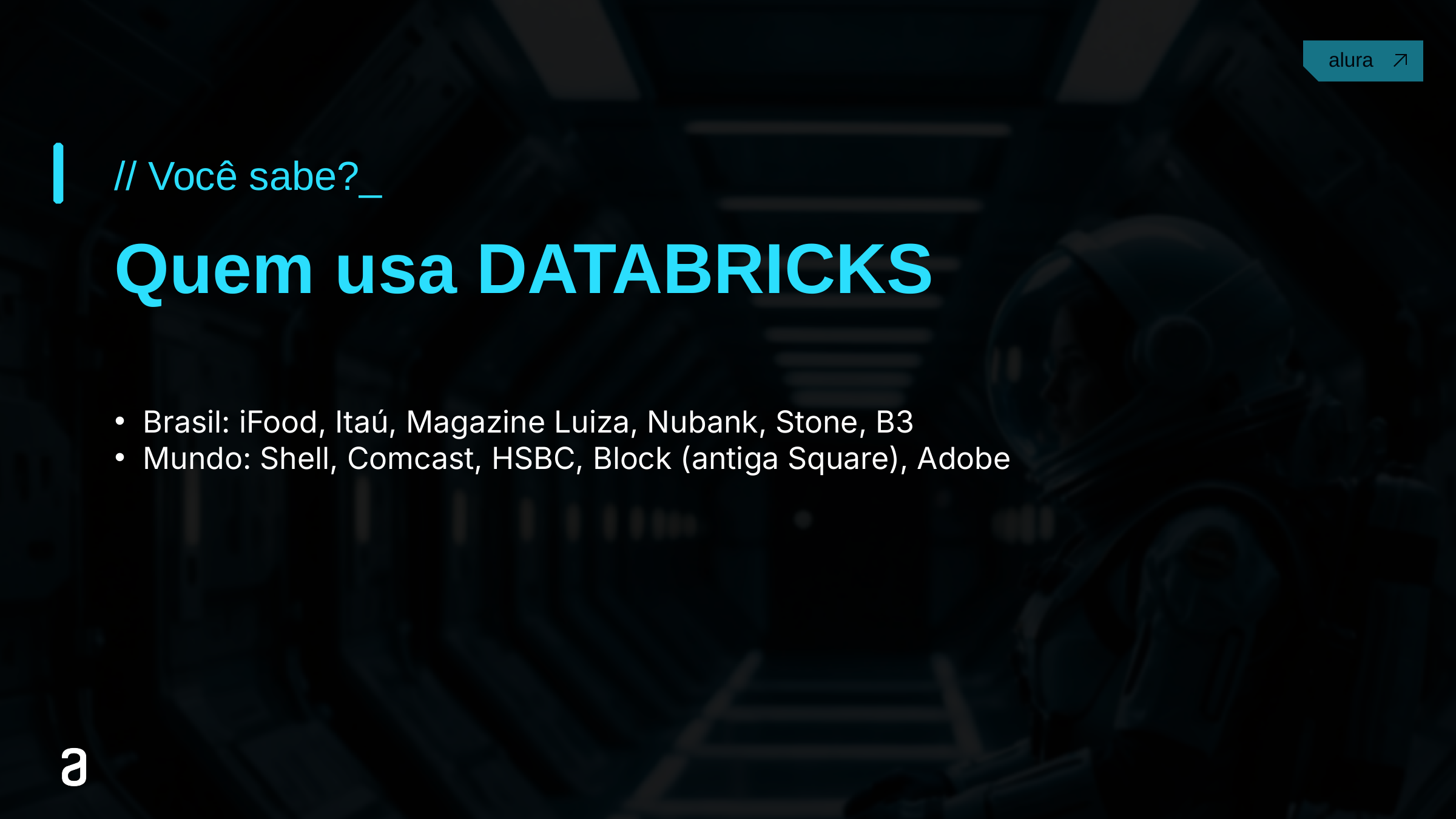

// Você sabe?_
# Quem usa DATABRICKS
Brasil: iFood, Itaú, Magazine Luiza, Nubank, Stone, B3
Mundo: Shell, Comcast, HSBC, Block (antiga Square), Adobe